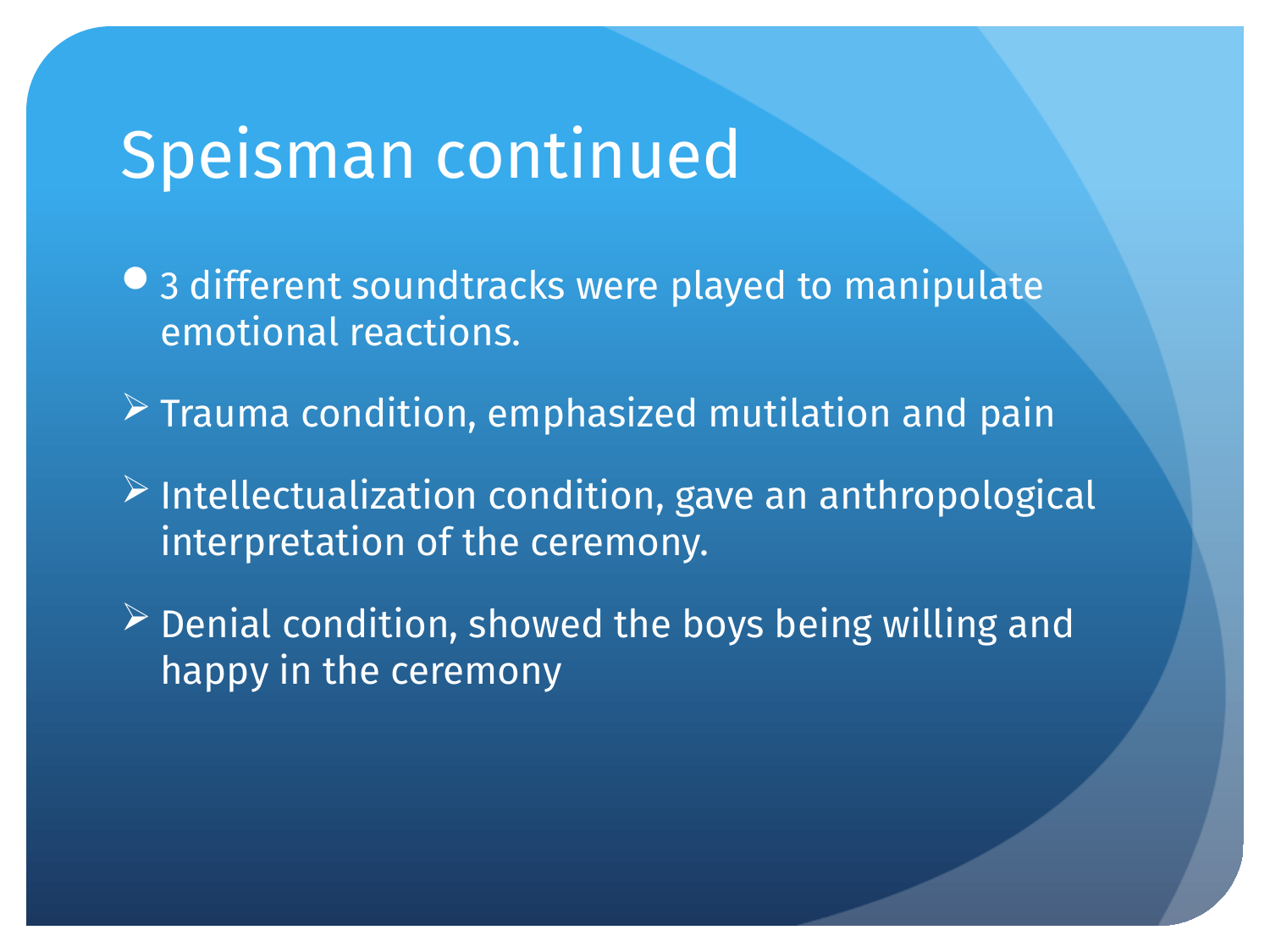

# Speisman continued
3 different soundtracks were played to manipulate emotional reactions.
Trauma condition, emphasized mutilation and pain
Intellectualization condition, gave an anthropological interpretation of the ceremony.
Denial condition, showed the boys being willing and happy in the ceremony